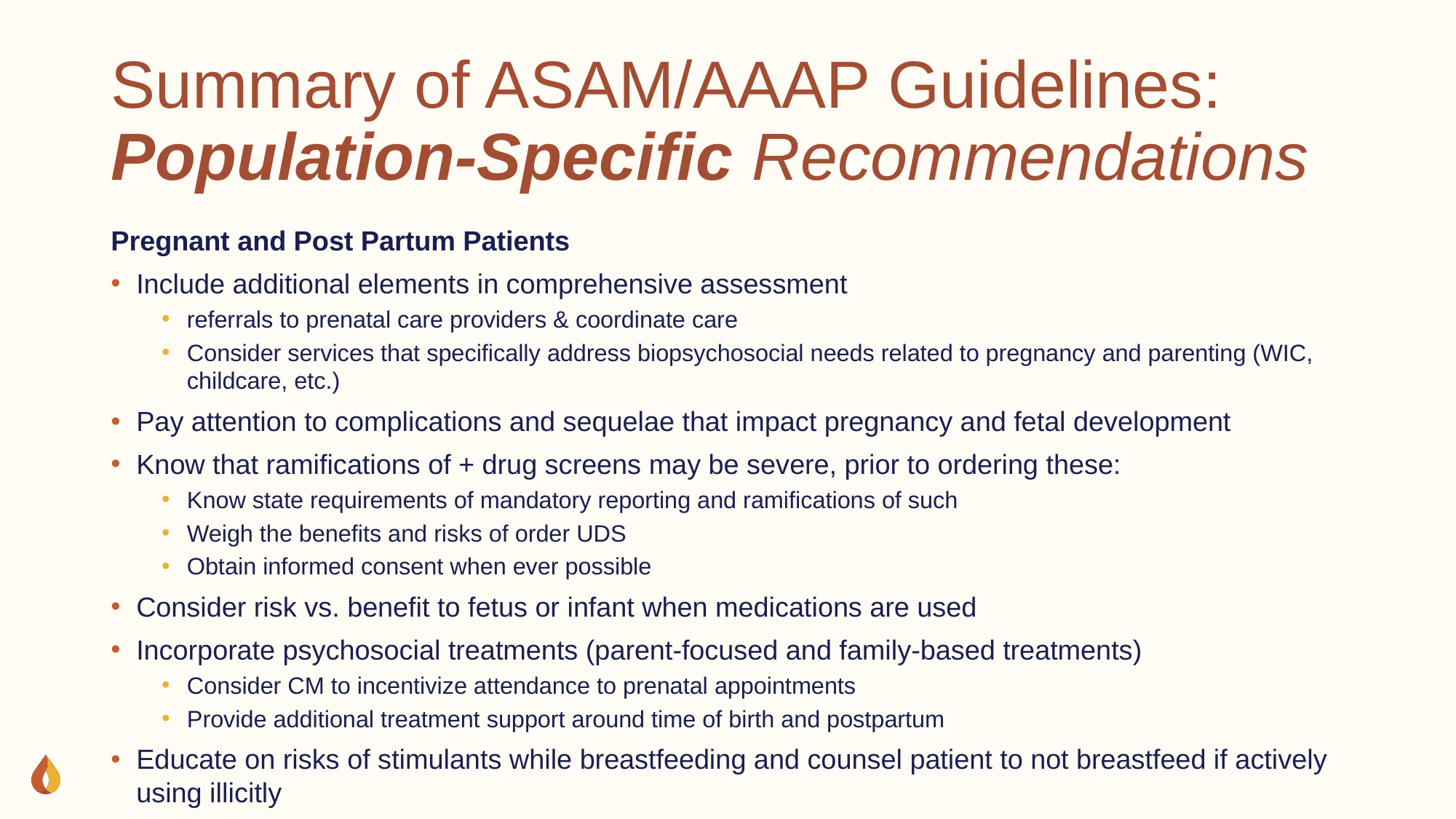

# Summary of ASAM/AAAP Guidelines: Population-Specific Recommendations
Pregnant and Post Partum Patients
Include additional elements in comprehensive assessment
referrals to prenatal care providers & coordinate care
Consider services that specifically address biopsychosocial needs related to pregnancy and parenting (WIC, childcare, etc.)
Pay attention to complications and sequelae that impact pregnancy and fetal development
Know that ramifications of + drug screens may be severe, prior to ordering these:
Know state requirements of mandatory reporting and ramifications of such
Weigh the benefits and risks of order UDS
Obtain informed consent when ever possible
Consider risk vs. benefit to fetus or infant when medications are used
Incorporate psychosocial treatments (parent-focused and family-based treatments)
Consider CM to incentivize attendance to prenatal appointments
Provide additional treatment support around time of birth and postpartum
Educate on risks of stimulants while breastfeeding and counsel patient to not breastfeed if actively using illicitly